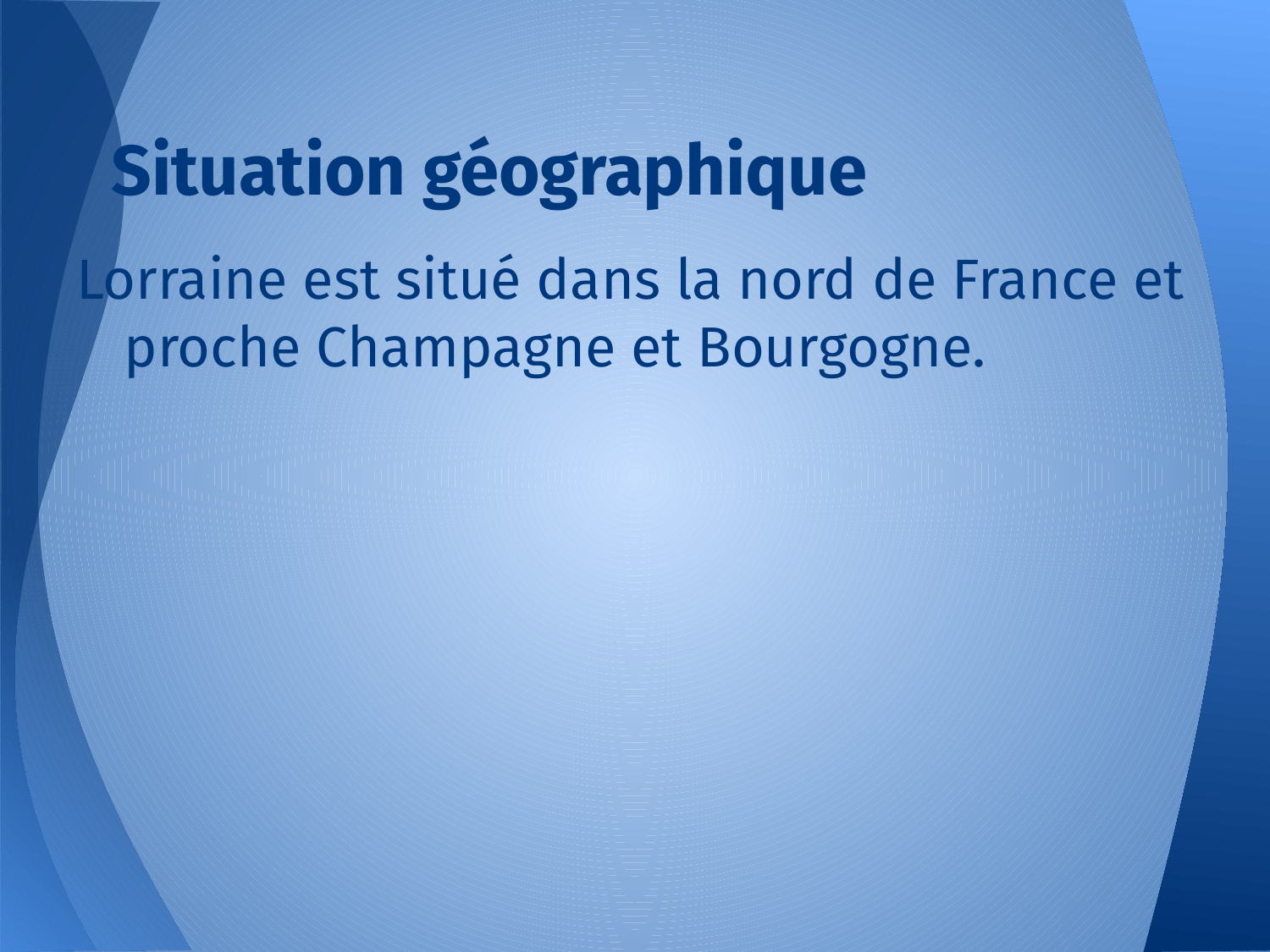

# Situation géographique
Lorraine est situé dans la nord de France et proche Champagne et Bourgogne.